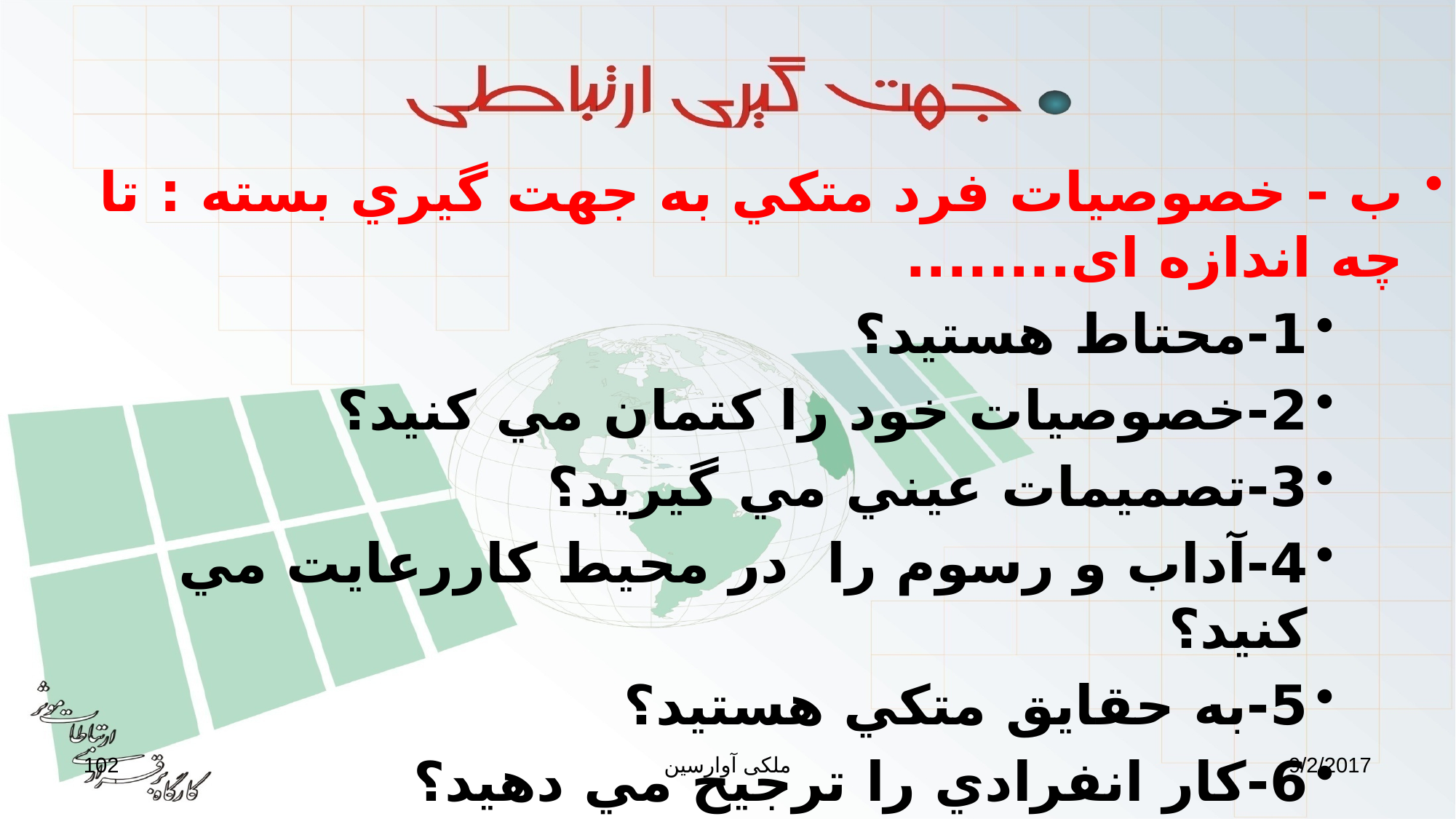

ب - خصوصيات فرد متكي به جهت گيري بسته : تا چه اندازه ای........
1-محتاط هستید؟
2-خصوصيات خود را كتمان مي كنید؟
3-تصميمات عيني مي گيرید؟
4-آداب و رسوم را  در محیط کاررعايت مي كنید؟
5-به حقايق متكي هستید؟
6-كار انفرادي را ترجيح مي دهید؟
7-وقت خود را با احتياط در اختيار همکاران  مي گذارید؟

102
ملکی آوارسین
9/2/2017